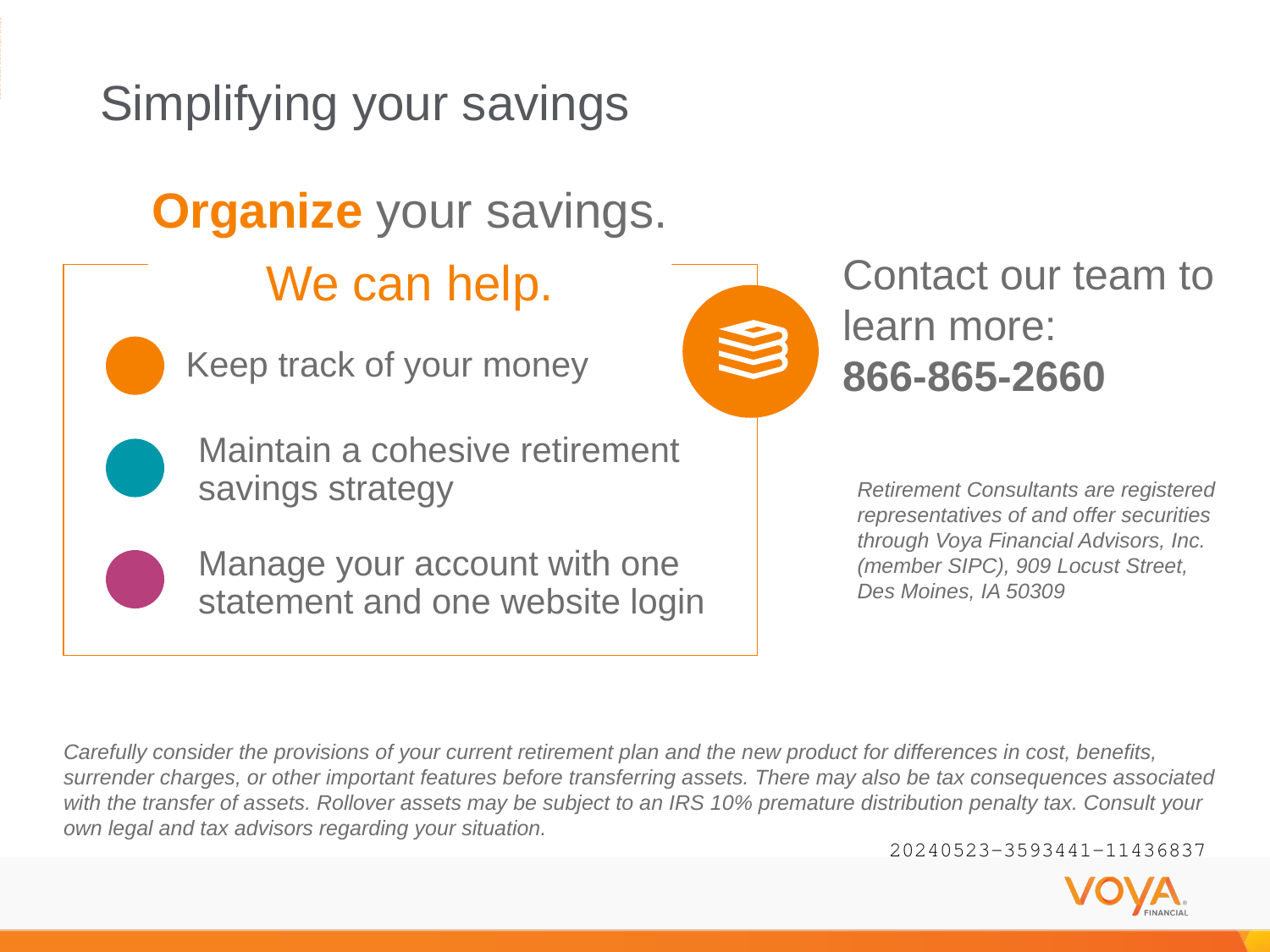

ADMASTER-STAMP!20240523-3593441-11436837
# Simplifying your savings
Organize your savings.

We can help.
Contact our team to
learn more:
866-865-2660

Keep track of your money

Maintain a cohesive retirement savings strategy
Retirement Consultants are registered representatives of and offer securities through Voya Financial Advisors, Inc. (member SIPC), 909 Locust Street, Des Moines, IA 50309

Manage your account with one statement and one website login

Carefully consider the provisions of your current retirement plan and the new product for differences in cost, benefits, surrender charges, or other important features before transferring assets. There may also be tax consequences associated with the transfer of assets. Rollover assets may be subject to an IRS 10% premature distribution penalty tax. Consult your own legal and tax advisors regarding your situation.
20240523-3593441-11436837